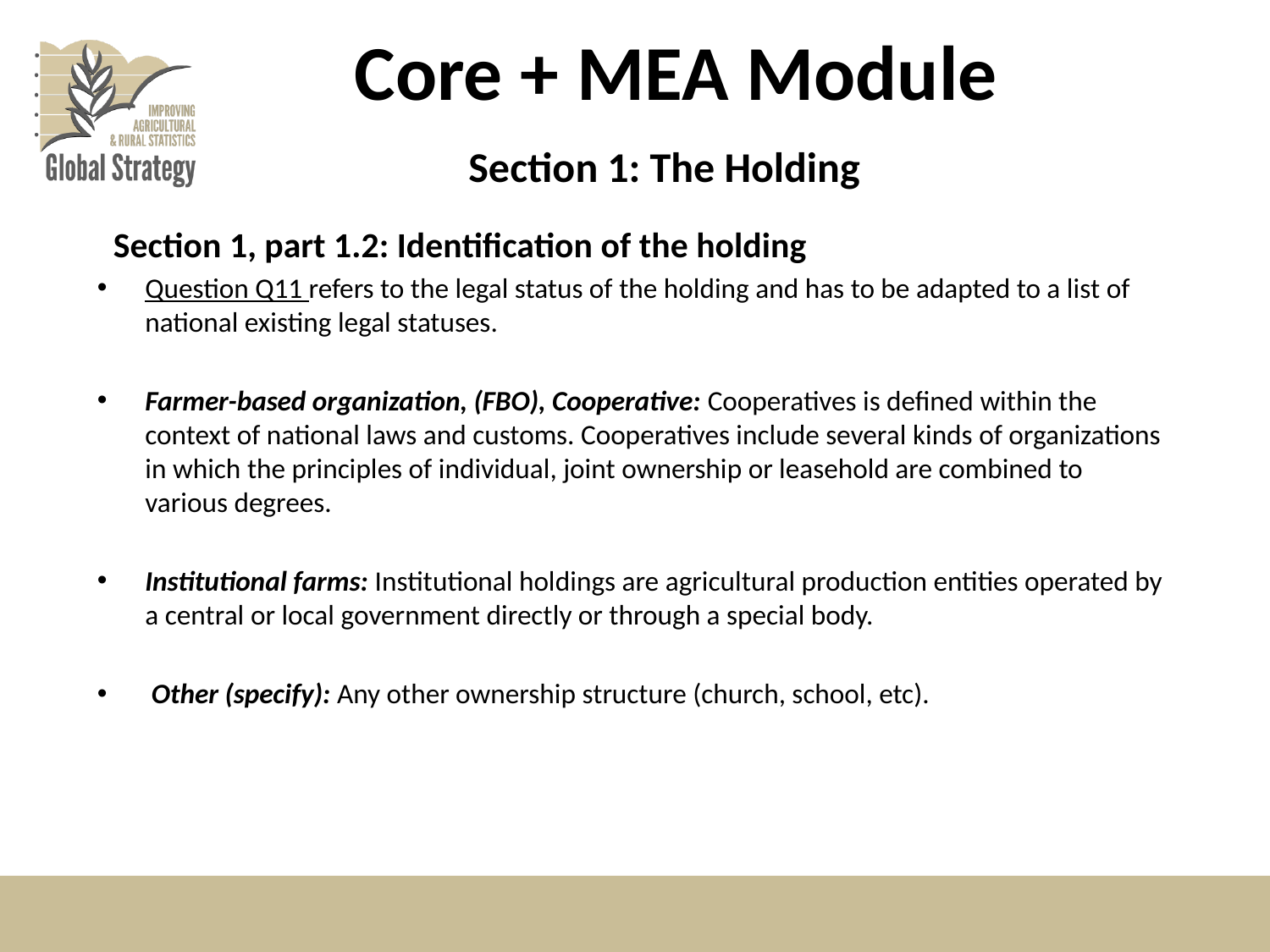

# Core + MEA Module
Section 1: The Holding
Section 1, part 1.2: Identification of the holding
Question Q11 refers to the legal status of the holding and has to be adapted to a list of national existing legal statuses.

Farmer-based organization, (FBO), Cooperative: Cooperatives is defined within the context of national laws and customs. Cooperatives include several kinds of organizations in which the principles of individual, joint ownership or leasehold are combined to various degrees.

Institutional farms: Institutional holdings are agricultural production entities operated by a central or local government directly or through a special body.

 Other (specify): Any other ownership structure (church, school, etc).